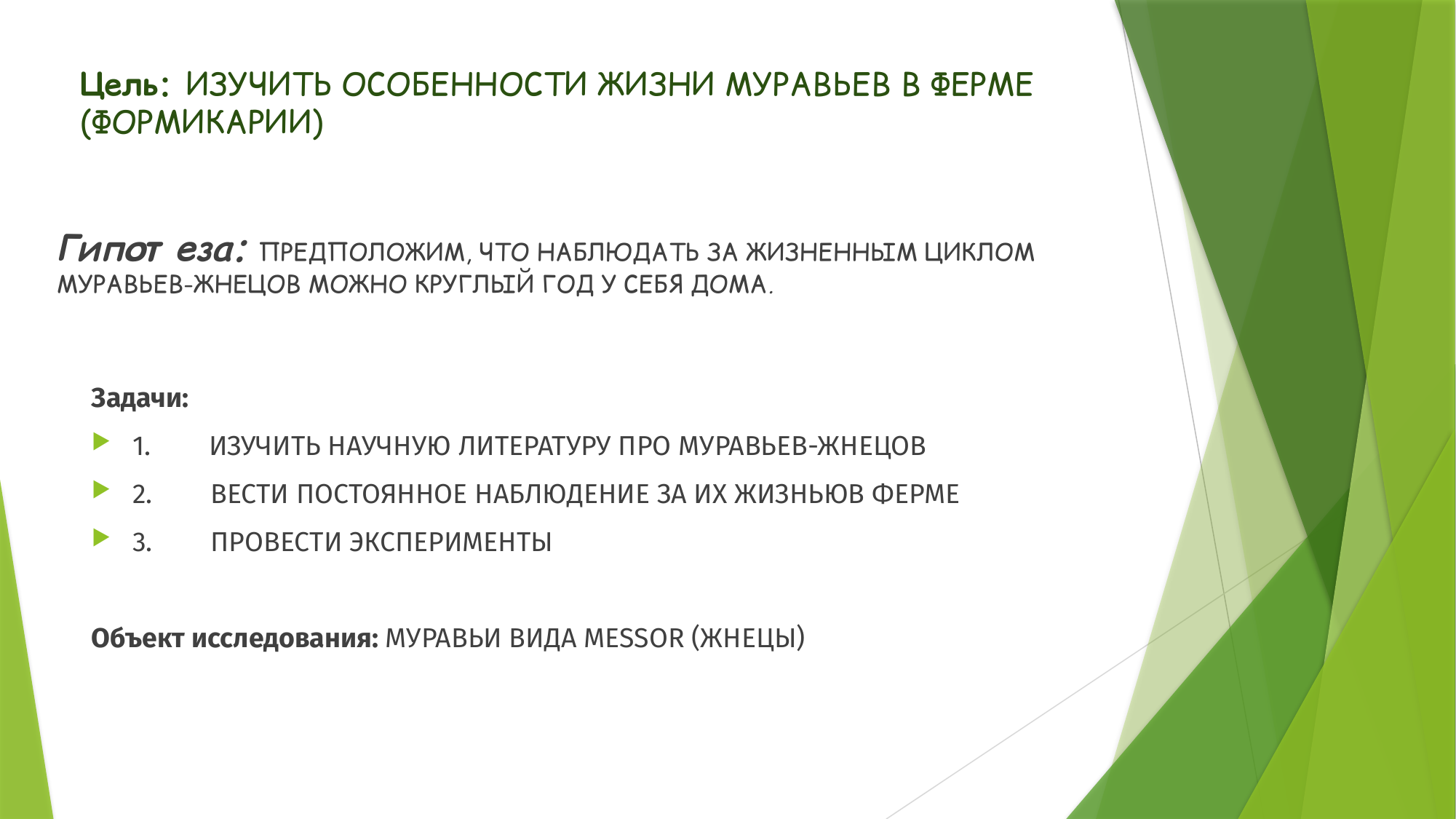

# Цель: ИЗУЧИТЬ ОСОБЕННОСТИ ЖИЗНИ МУРАВЬЕВ В ФЕРМЕ (ФОРМИКАРИИ)

Гипот еза: ПРЕДПОЛОЖИМ, ЧТО НАБЛЮДАТЬ ЗА ЖИЗНЕННЫМ ЦИКЛОМ МУРАВЬЕВ-ЖНЕЦОВ МОЖНО КРУГЛЫЙ ГОД У СЕБЯ ДОМА.

Задачи:
1.        ИЗУЧИТЬ НАУЧНУЮ ЛИТЕРАТУРУ ПРО МУРАВЬЕВ-ЖНЕЦОВ
2.        ВЕСТИ ПОСТОЯННОЕ НАБЛЮДЕНИЕ ЗА ИХ ЖИЗНЬЮВ ФЕРМЕ
3.        ПРОВЕСТИ ЭКСПЕРИМЕНТЫ

Объект исследования: МУРАВЬИ ВИДА MESSOR (ЖНЕЦЫ)